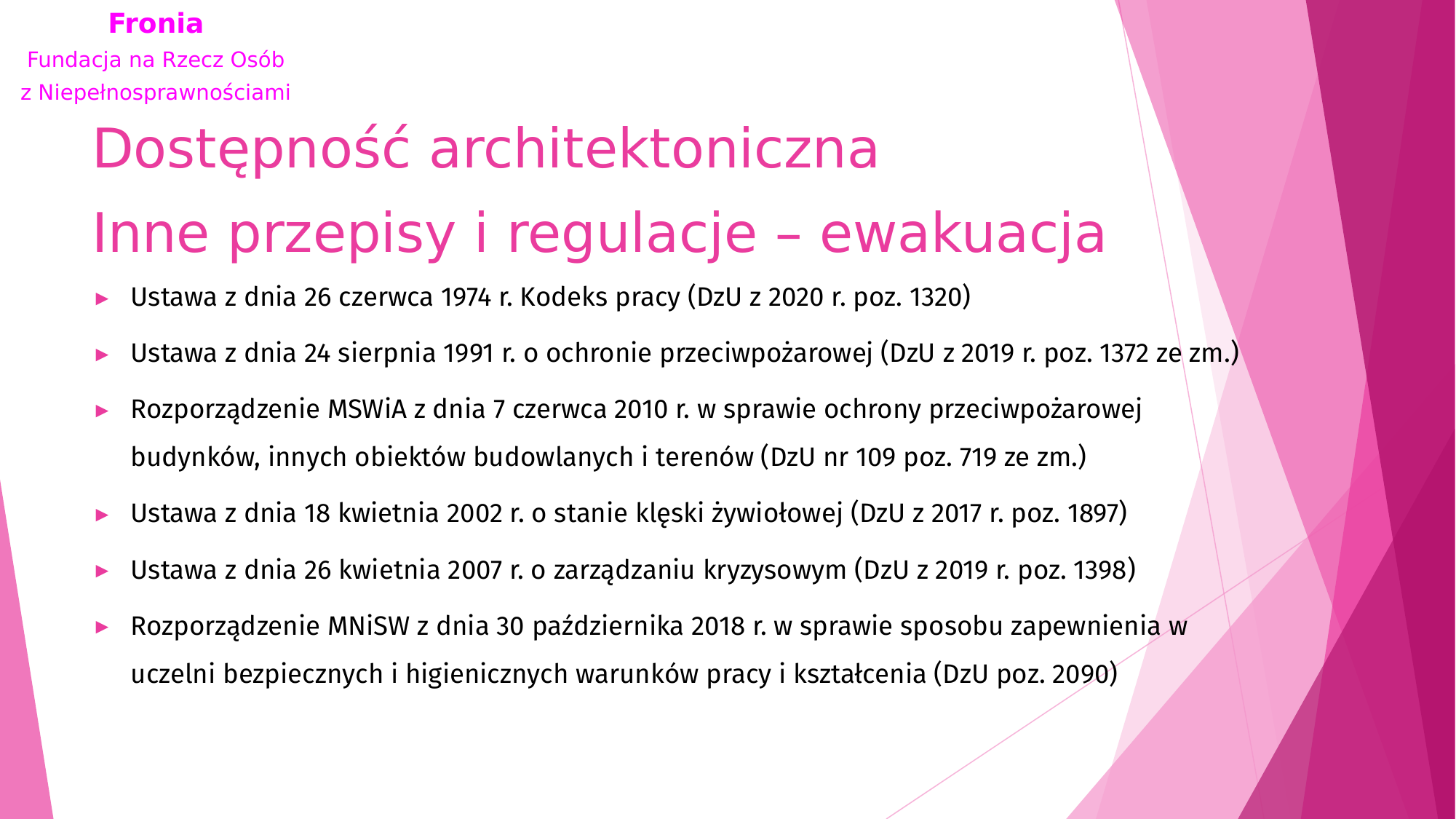

# Dostępność architektoniczna Inne przepisy i regulacje – ewakuacja
Ustawa z dnia 26 czerwca 1974 r. Kodeks pracy (DzU z 2020 r. poz. 1320)
Ustawa z dnia 24 sierpnia 1991 r. o ochronie przeciwpożarowej (DzU z 2019 r. poz. 1372 ze zm.)
Rozporządzenie MSWiA z dnia 7 czerwca 2010 r. w sprawie ochrony przeciwpożarowej budynków, innych obiektów budowlanych i terenów (DzU nr 109 poz. 719 ze zm.)
Ustawa z dnia 18 kwietnia 2002 r. o stanie klęski żywiołowej (DzU z 2017 r. poz. 1897)
Ustawa z dnia 26 kwietnia 2007 r. o zarządzaniu kryzysowym (DzU z 2019 r. poz. 1398)
Rozporządzenie MNiSW z dnia 30 października 2018 r. w sprawie sposobu zapewnienia w uczelni bezpiecznych i higienicznych warunków pracy i kształcenia (DzU poz. 2090)